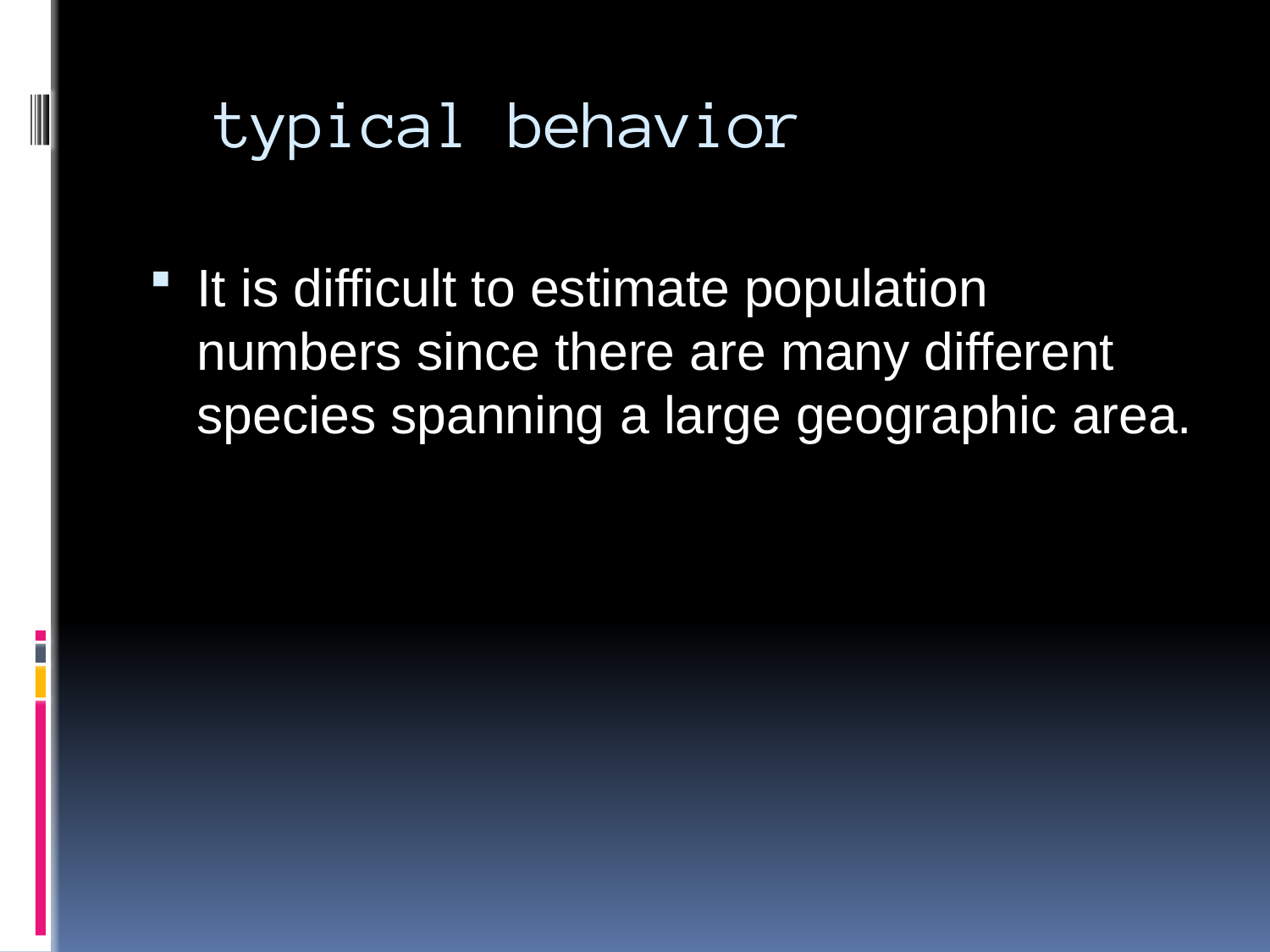

# typical behavior
It is difficult to estimate population numbers since there are many different species spanning a large geographic area.